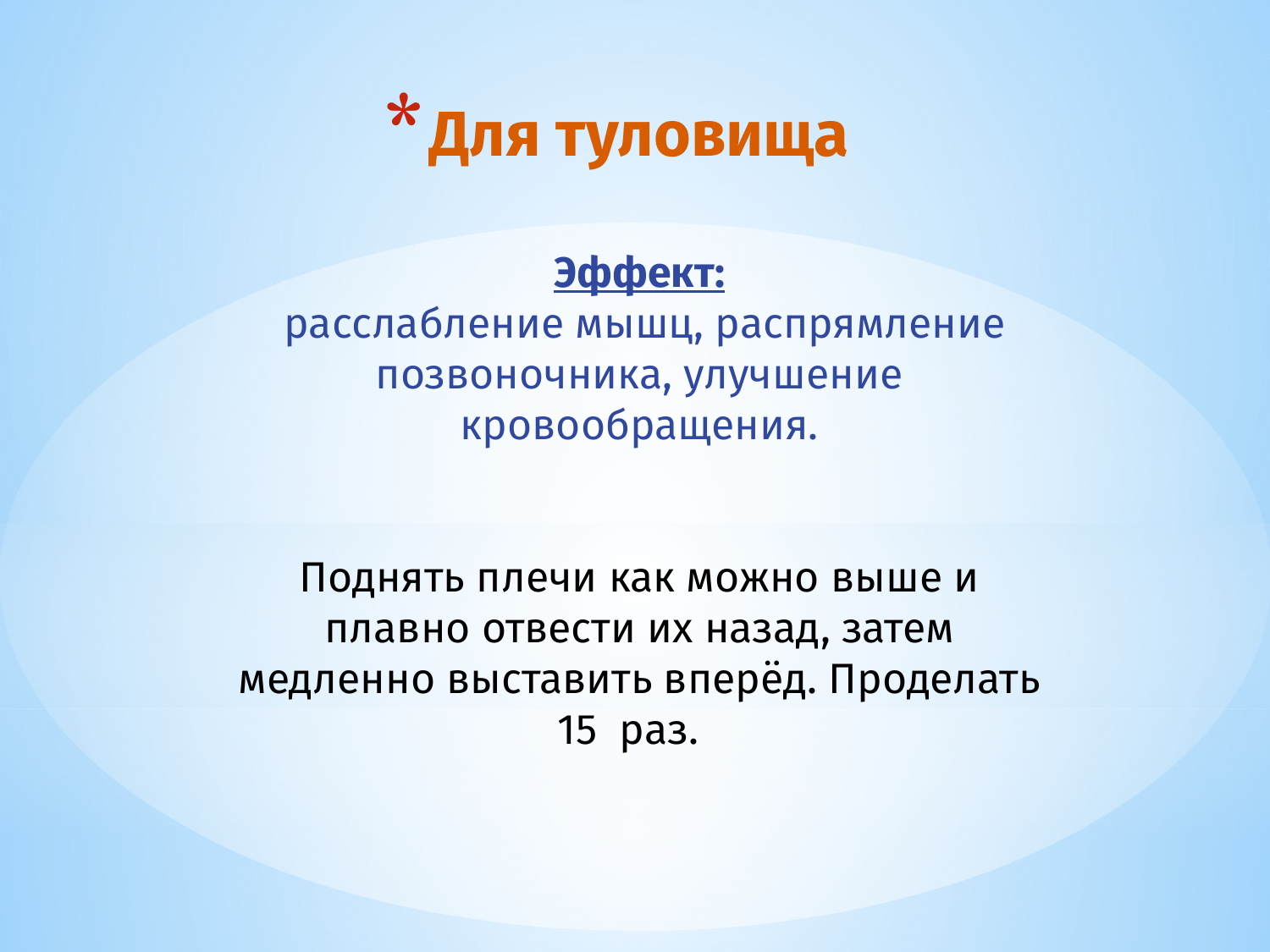

Для туловища
Эффект:
 расслабление мышц, распрямление позвоночника, улучшение кровообращения.
Поднять плечи как можно выше и плавно отвести их назад, затем медленно выставить вперёд. Проделать 15  раз.